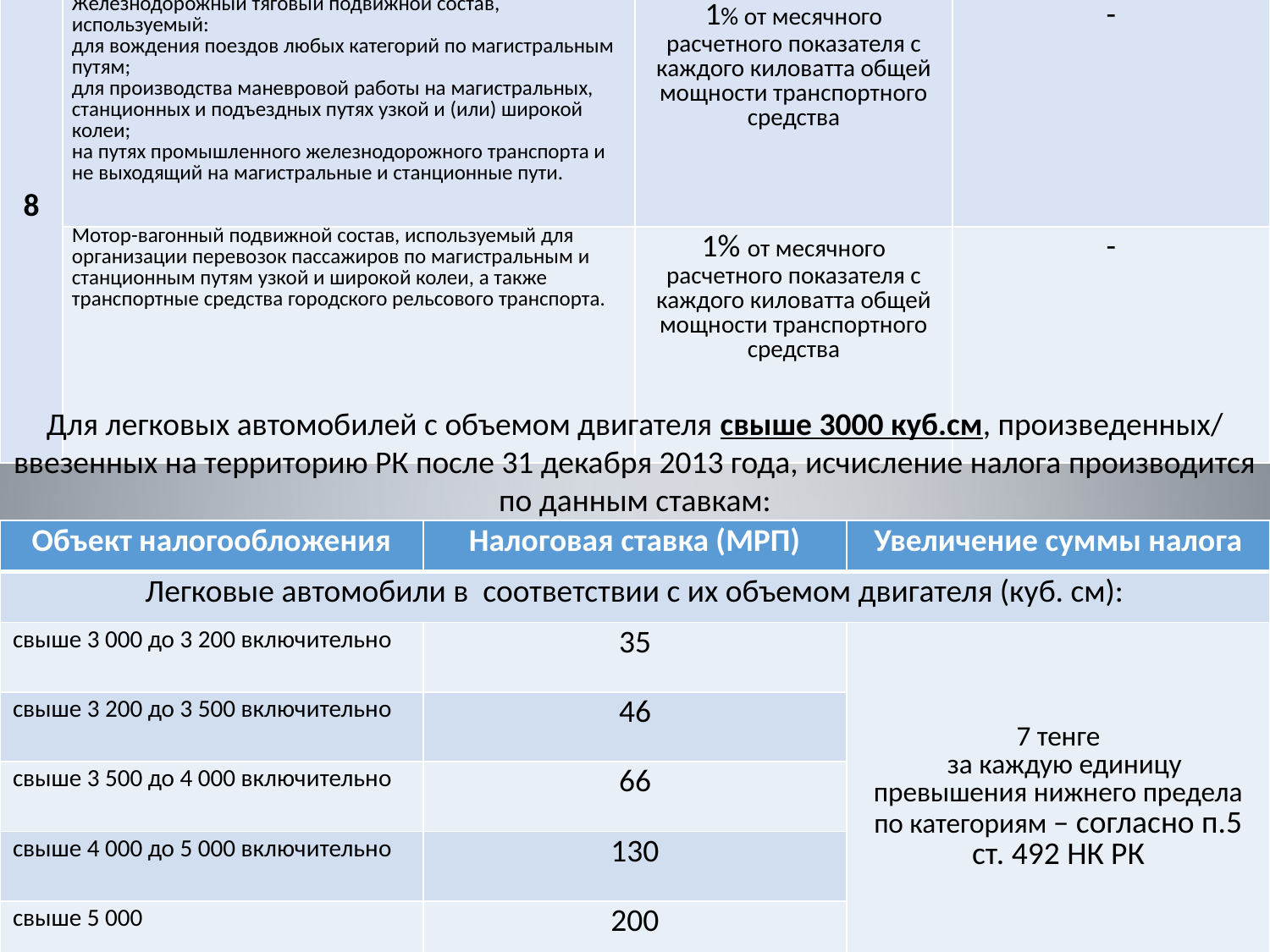

| 8 | Железнодорожный тяговый подвижной состав, используемый: для вождения поездов любых категорий по магистральным путям; для производства маневровой работы на магистральных, станционных и подъездных путях узкой и (или) широкой колеи; на путях промышленного железнодорожного транспорта и не выходящий на магистральные и станционные пути. | 1% от месячного расчетного показателя с каждого киловатта общей мощности транспортного средства | - |
| --- | --- | --- | --- |
|  | Мотор-вагонный подвижной состав, используемый для организации перевозок пассажиров по магистральным и станционным путям узкой и широкой колеи, а также транспортные средства городского рельсового транспорта. | 1% от месячного расчетного показателя с каждого киловатта общей мощности транспортного средства | - |
Для легковых автомобилей с объемом двигателя свыше 3000 куб.см, произведенных/ ввезенных на территорию РК после 31 декабря 2013 года, исчисление налога производится по данным ставкам:
| Объект налогообложения | Налоговая ставка (МРП) | Увеличение суммы налога |
| --- | --- | --- |
| Легковые автомобили в соответствии с их объемом двигателя (куб. см): |  |  |
| свыше 3 000 до 3 200 включительно | 35 | 7 тенге  за каждую единицу превышения нижнего предела по категориям – согласно п.5 ст. 492 НК РК |
| свыше 3 200 до 3 500 включительно | 46 |  |
| свыше 3 500 до 4 000 включительно | 66 |  |
| свыше 4 000 до 5 000 включительно | 130 |  |
| свыше 5 000 | 200 |  |